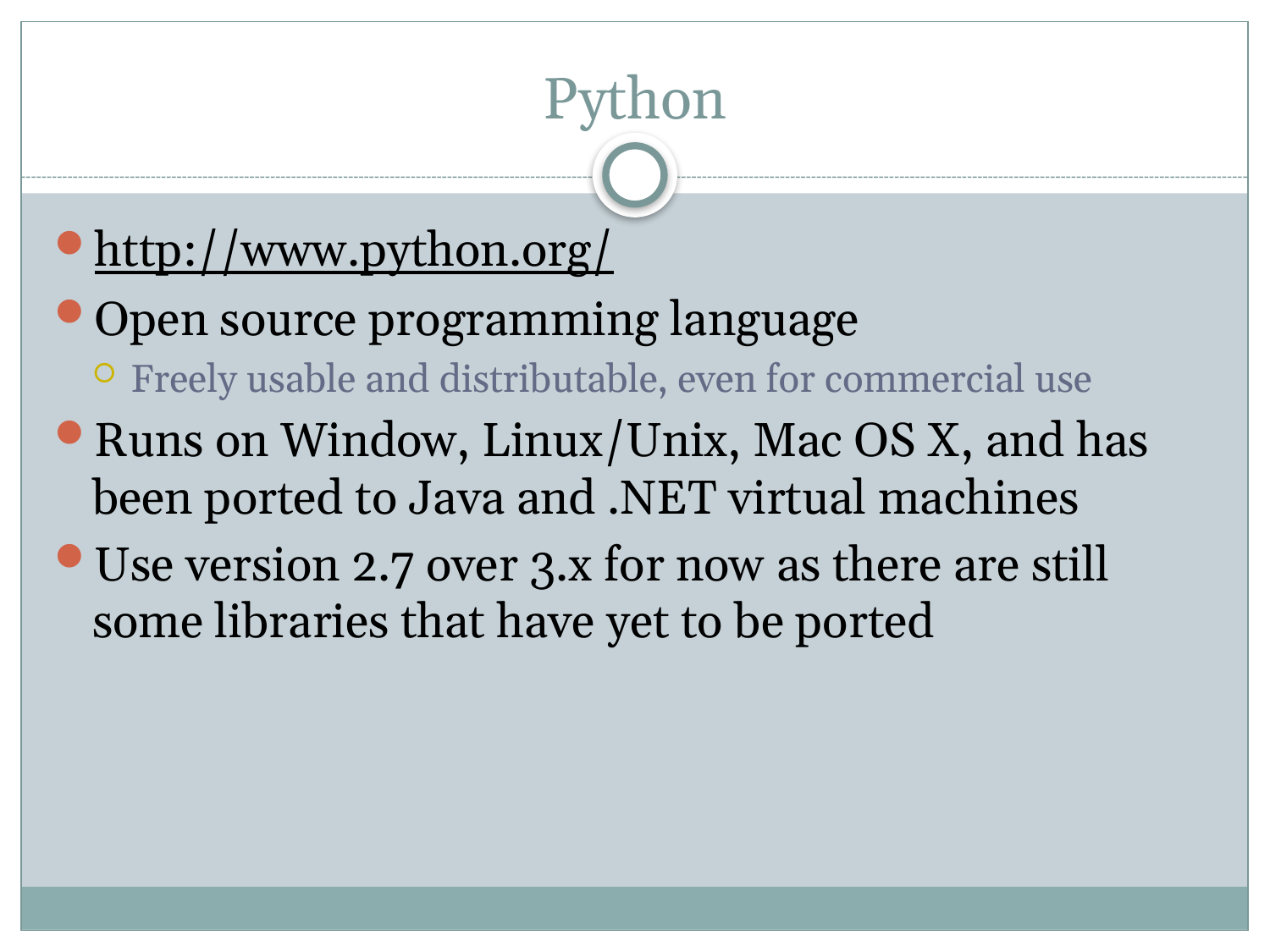

# Python
http://www.python.org/
Open source programming language
Freely usable and distributable, even for commercial use
Runs on Window, Linux/Unix, Mac OS X, and has been ported to Java and .NET virtual machines
Use version 2.7 over 3.x for now as there are still some libraries that have yet to be ported